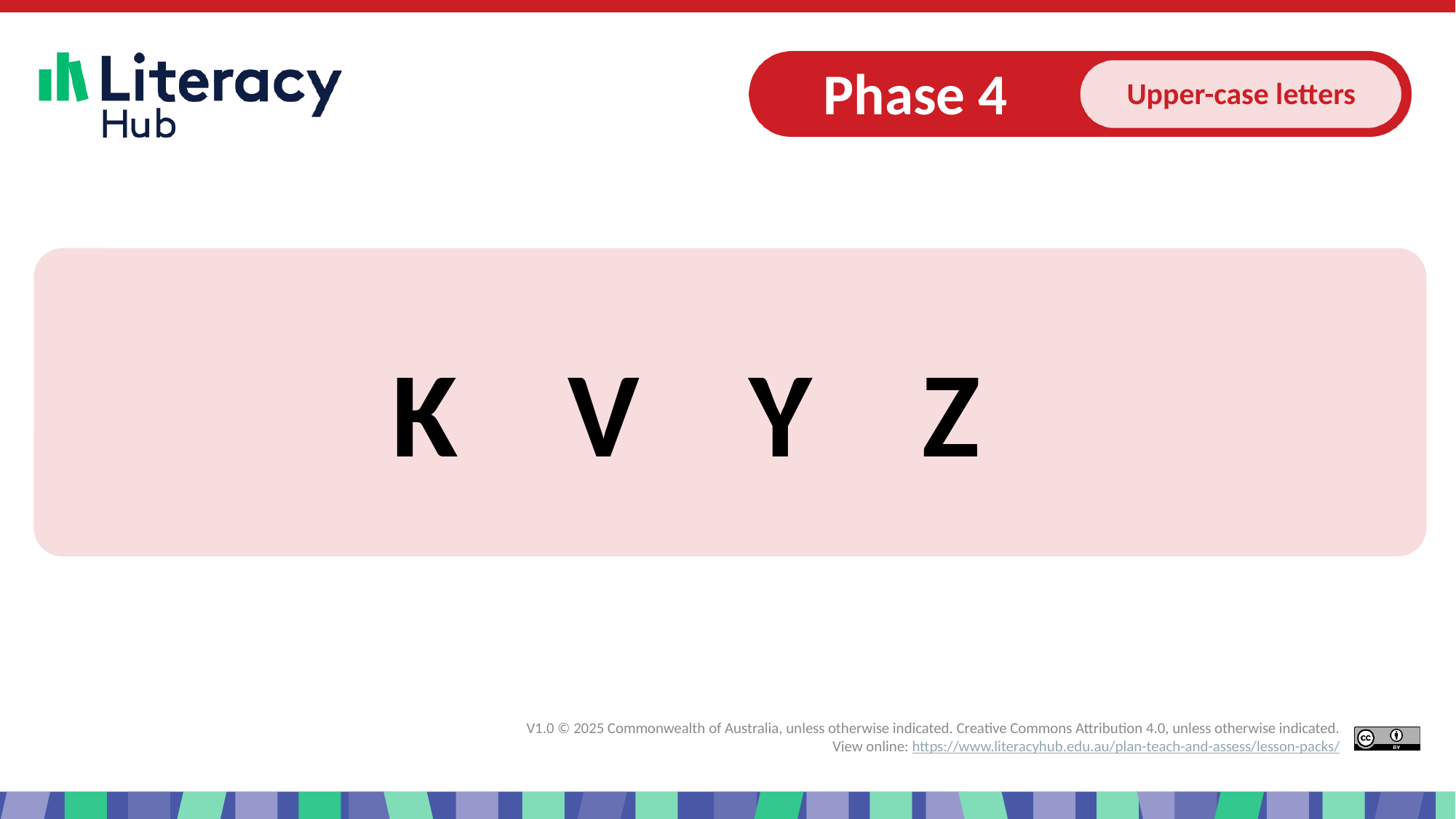

# Slide 1 Upper-case letters M    E    H    R    D    O
K    V    Y    Z